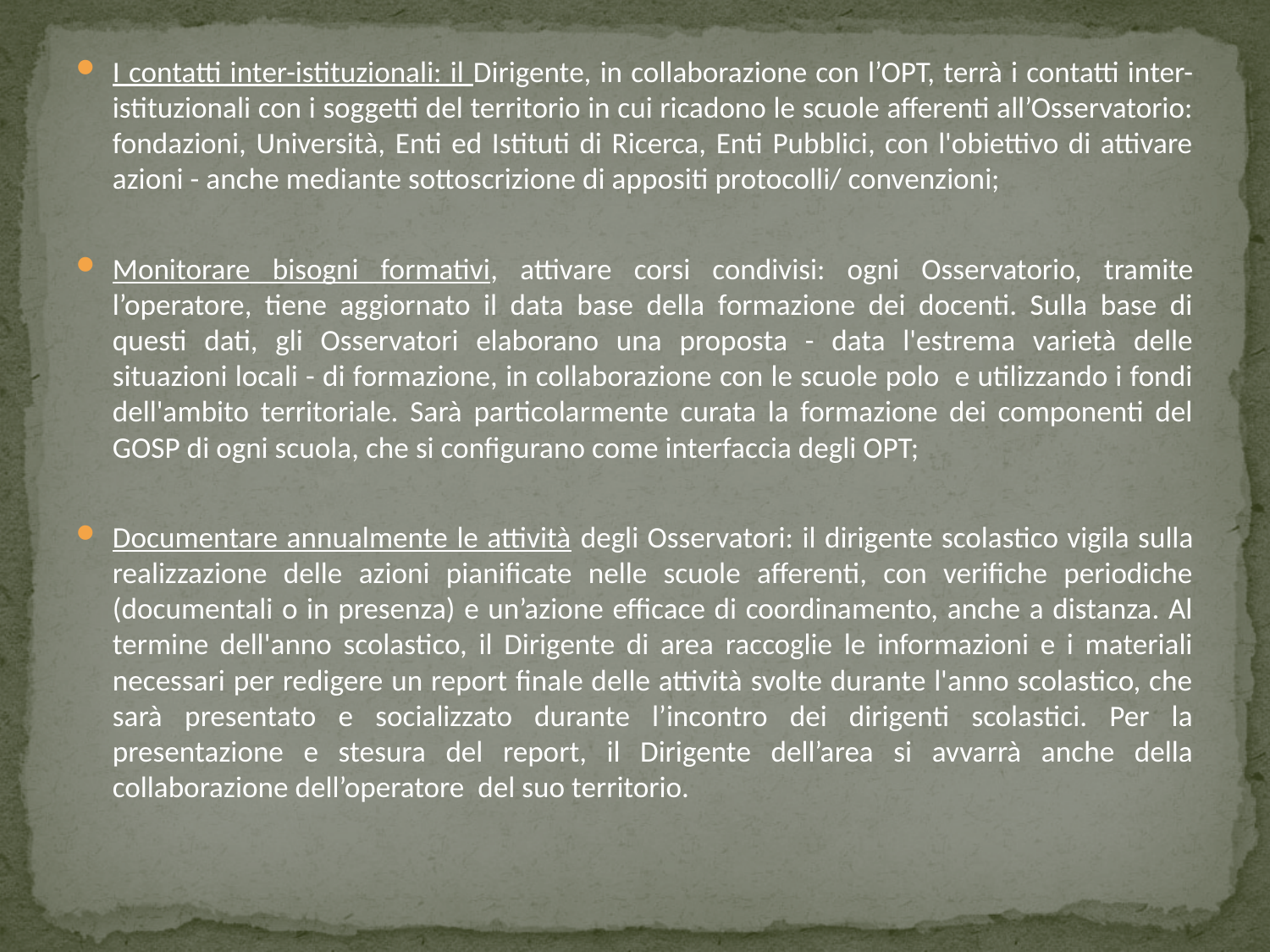

I contatti inter-istituzionali: il Dirigente, in collaborazione con l’OPT, terrà i contatti inter-istituzionali con i soggetti del territorio in cui ricadono le scuole afferenti all’Osservatorio: fondazioni, Università, Enti ed Istituti di Ricerca, Enti Pubblici, con l'obiettivo di attivare azioni - anche mediante sottoscrizione di appositi protocolli/ convenzioni;

Monitorare bisogni formativi, attivare corsi condivisi: ogni Osservatorio, tramite l’operatore, tiene aggiornato il data base della formazione dei docenti. Sulla base di questi dati, gli Osservatori elaborano una proposta - data l'estrema varietà delle situazioni locali - di formazione, in collaborazione con le scuole polo  e utilizzando i fondi dell'ambito territoriale. Sarà particolarmente curata la formazione dei componenti del GOSP di ogni scuola, che si configurano come interfaccia degli OPT;

Documentare annualmente le attività degli Osservatori: il dirigente scolastico vigila sulla realizzazione delle azioni pianificate nelle scuole afferenti, con verifiche periodiche (documentali o in presenza) e un’azione efficace di coordinamento, anche a distanza. Al termine dell'anno scolastico, il Dirigente di area raccoglie le informazioni e i materiali necessari per redigere un report finale delle attività svolte durante l'anno scolastico, che sarà presentato e socializzato durante l’incontro dei dirigenti scolastici. Per la presentazione e stesura del report, il Dirigente dell’area si avvarrà anche della collaborazione dell’operatore  del suo territorio.